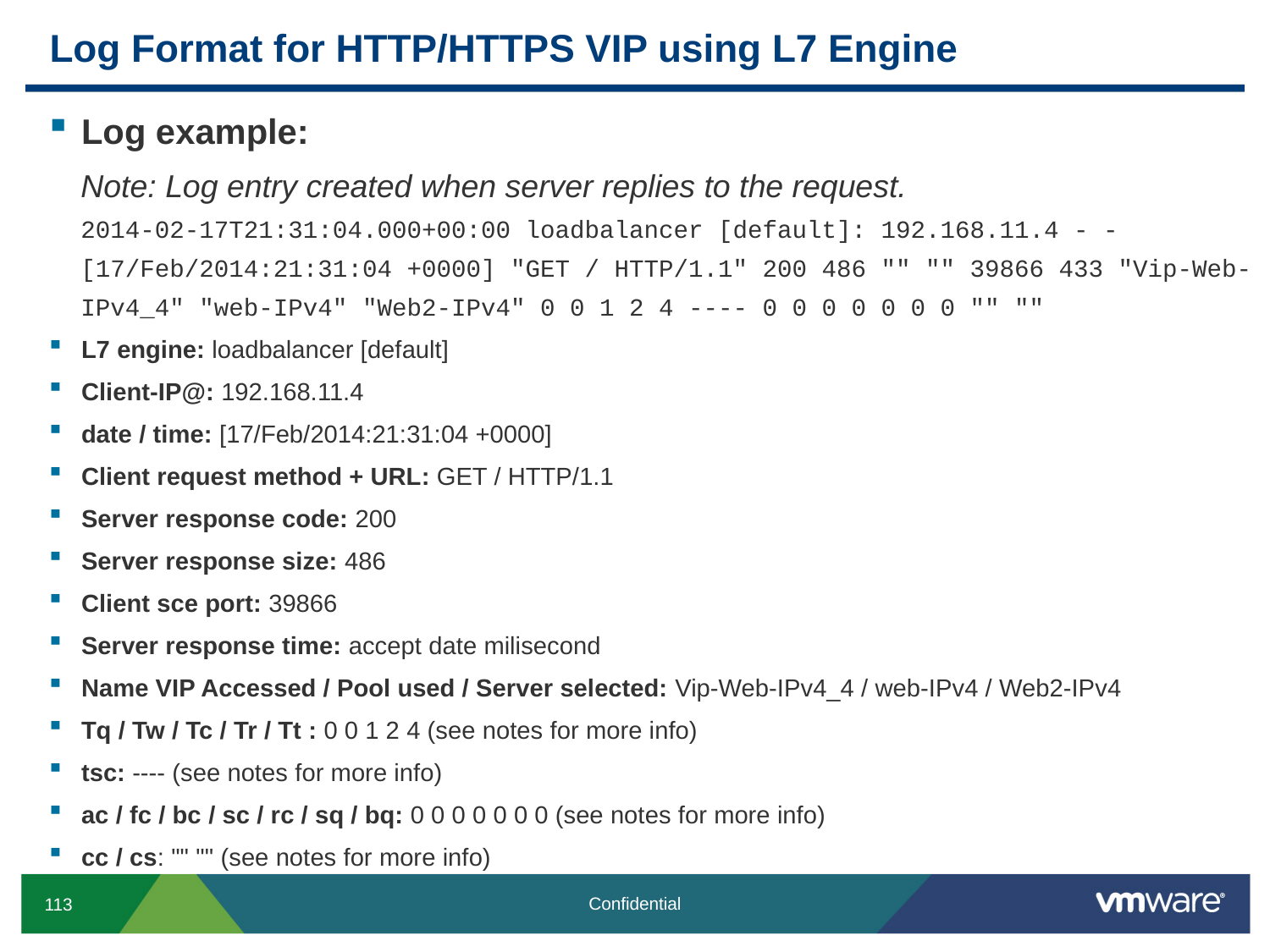

# Log Format for HTTP/HTTPS VIP using L7 Engine
Log example:
Note: Log entry created when server replies to the request.
2014-02-17T21:31:04.000+00:00 loadbalancer [default]: 192.168.11.4 - - [17/Feb/2014:21:31:04 +0000] "GET / HTTP/1.1" 200 486 "" "" 39866 433 "Vip-Web-IPv4_4" "web-IPv4" "Web2-IPv4" 0 0 1 2 4 ---- 0 0 0 0 0 0 0 "" ""
L7 engine: loadbalancer [default]
Client-IP@: 192.168.11.4
date / time: [17/Feb/2014:21:31:04 +0000]
Client request method + URL: GET / HTTP/1.1
Server response code: 200
Server response size: 486
Client sce port: 39866
Server response time: accept date milisecond
Name VIP Accessed / Pool used / Server selected: Vip-Web-IPv4_4 / web-IPv4 / Web2-IPv4
Tq / Tw / Tc / Tr / Tt : 0 0 1 2 4 (see notes for more info)
tsc: ---- (see notes for more info)
ac / fc / bc / sc / rc / sq / bq: 0 0 0 0 0 0 0 (see notes for more info)
cc / cs: "" "" (see notes for more info)